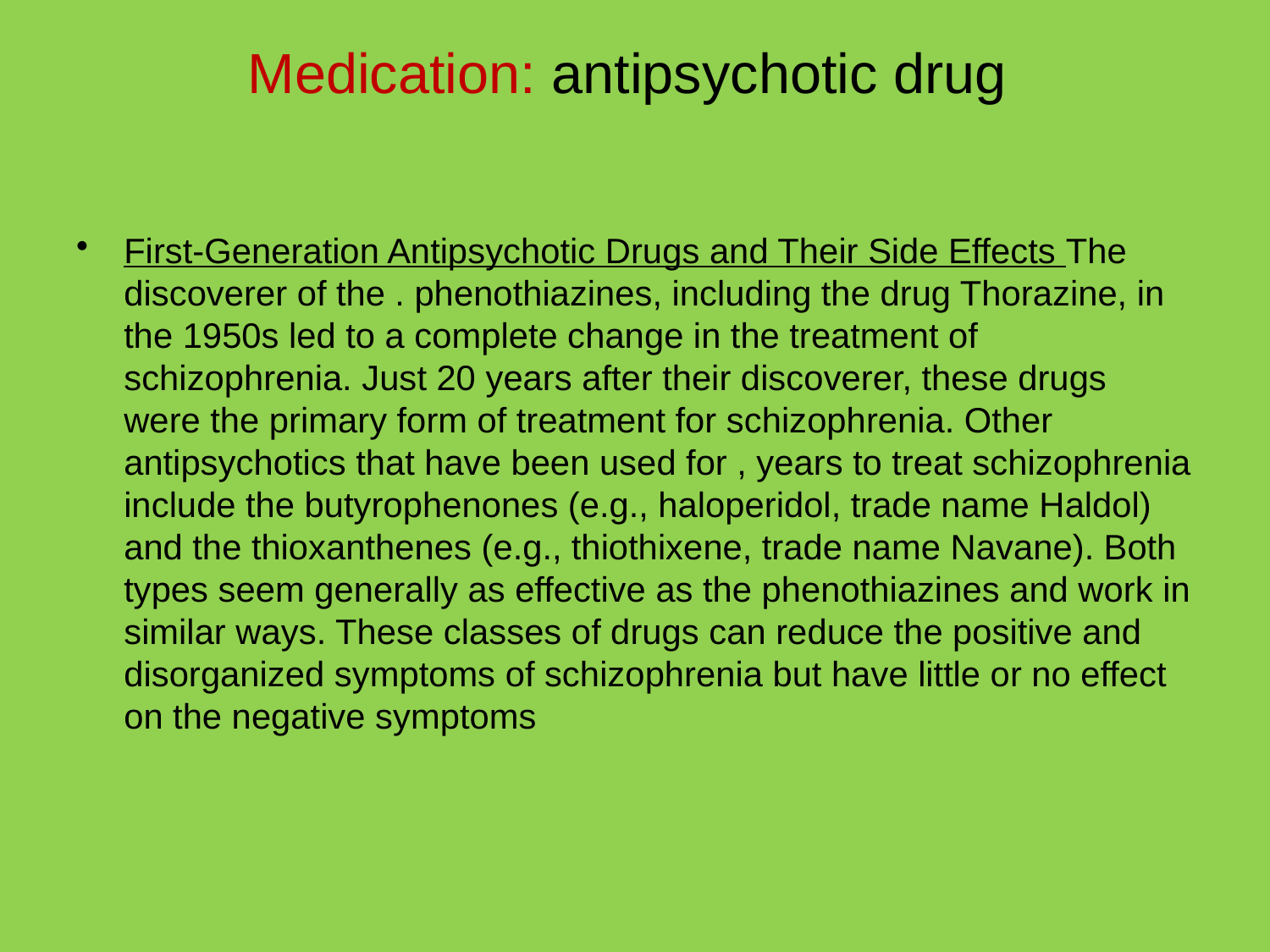

# Medication: antipsychotic drug
First-Generation Antipsychotic Drugs and Their Side Effects The discoverer of the . phenothiazines, including the drug Thorazine, in the 1950s led to a complete change in the treatment of schizophrenia. Just 20 years after their discoverer, these drugs were the primary form of treatment for schizophrenia. Other antipsychotics that have been used for , years to treat schizophrenia include the butyrophenones (e.g., haloperidol, trade name Haldol) and the thioxanthenes (e.g., thiothixene, trade name Navane). Both types seem generally as effective as the phenothiazines and work in similar ways. These classes of drugs can reduce the positive and disorganized symptoms of schizophrenia but have little or no effect on the negative symptoms